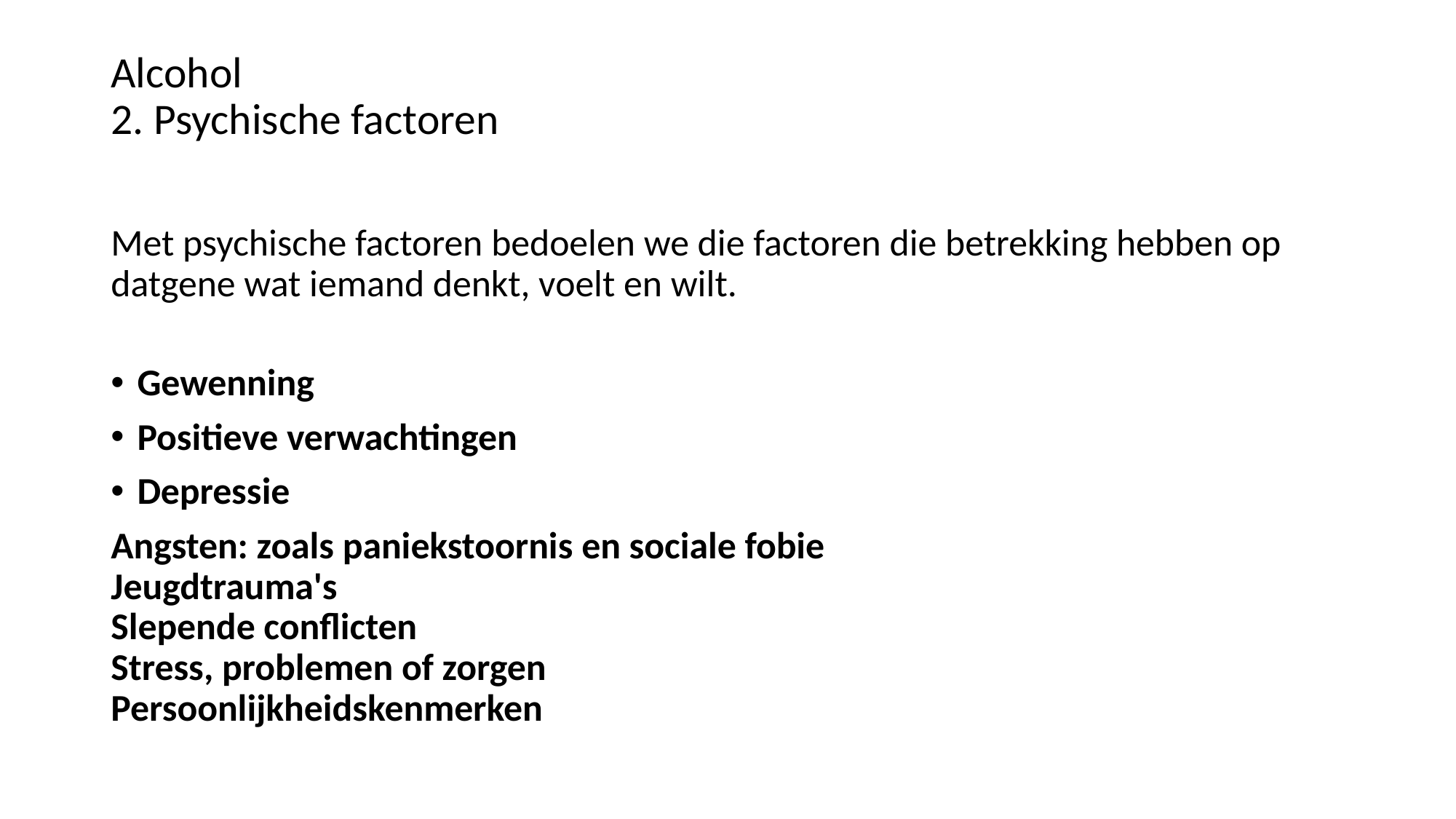

# Alcohol 2. Psychische factoren
Met psychische factoren bedoelen we die factoren die betrekking hebben op datgene wat iemand denkt, voelt en wilt.
Gewenning
Positieve verwachtingen
Depressie
Angsten: zoals paniekstoornis en sociale fobie
Jeugdtrauma's 
Slepende conflicten 
Stress, problemen of zorgen
Persoonlijkheidskenmerken